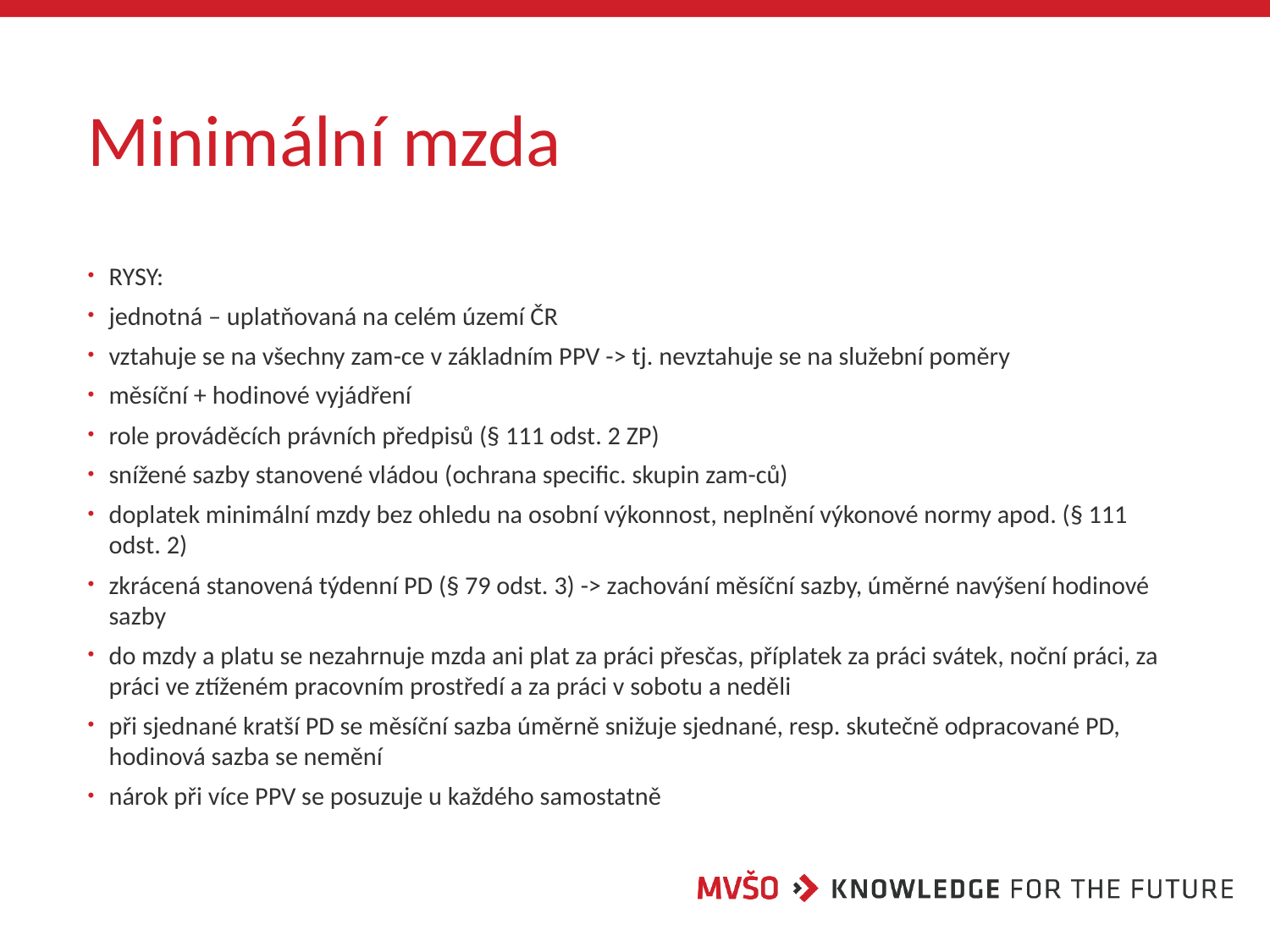

# Minimální mzda
RYSY:
jednotná – uplatňovaná na celém území ČR
vztahuje se na všechny zam-ce v základním PPV -> tj. nevztahuje se na služební poměry
měsíční + hodinové vyjádření
role prováděcích právních předpisů (§ 111 odst. 2 ZP)
snížené sazby stanovené vládou (ochrana specific. skupin zam-ců)
doplatek minimální mzdy bez ohledu na osobní výkonnost, neplnění výkonové normy apod. (§ 111 odst. 2)
zkrácená stanovená týdenní PD (§ 79 odst. 3) -> zachování měsíční sazby, úměrné navýšení hodinové sazby
do mzdy a platu se nezahrnuje mzda ani plat za práci přesčas, příplatek za práci svátek, noční práci, za práci ve ztíženém pracovním prostředí a za práci v sobotu a neděli
při sjednané kratší PD se měsíční sazba úměrně snižuje sjednané, resp. skutečně odpracované PD, hodinová sazba se nemění
nárok při více PPV se posuzuje u každého samostatně